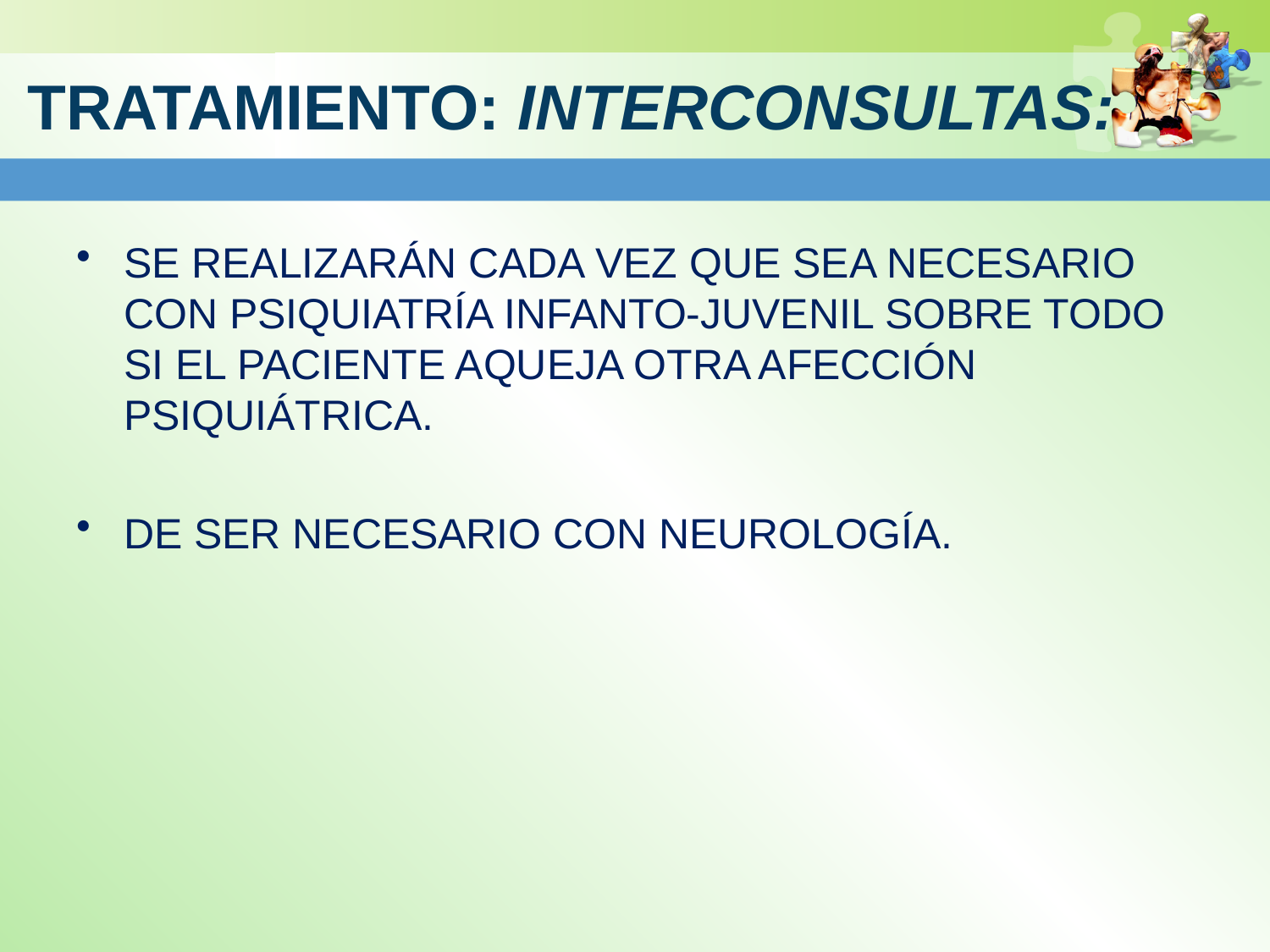

# TRATAMIENTO: INTERCONSULTAS:
SE REALIZARÁN CADA VEZ QUE SEA NECESARIO CON PSIQUIATRÍA INFANTO-JUVENIL SOBRE TODO SI EL PACIENTE AQUEJA OTRA AFECCIÓN PSIQUIÁTRICA.

DE SER NECESARIO CON NEUROLOGÍA.